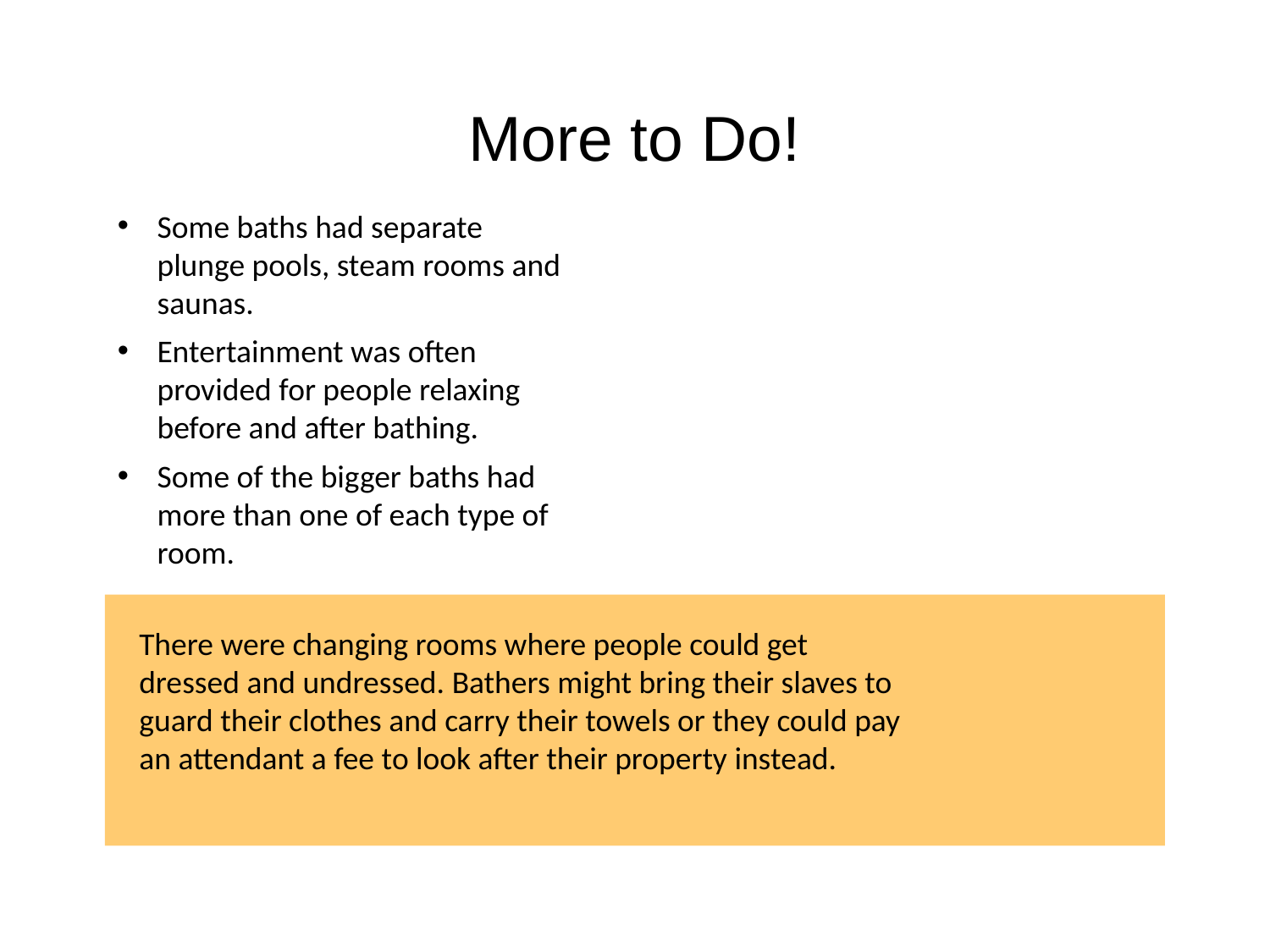

# More to Do!
Some baths had separate plunge pools, steam rooms and saunas.
Entertainment was often provided for people relaxing before and after bathing.
Some of the bigger baths had more than one of each type of room.

There were changing rooms where people could get dressed and undressed. Bathers might bring their slaves to guard their clothes and carry their towels or they could pay an attendant a fee to look after their property instead.